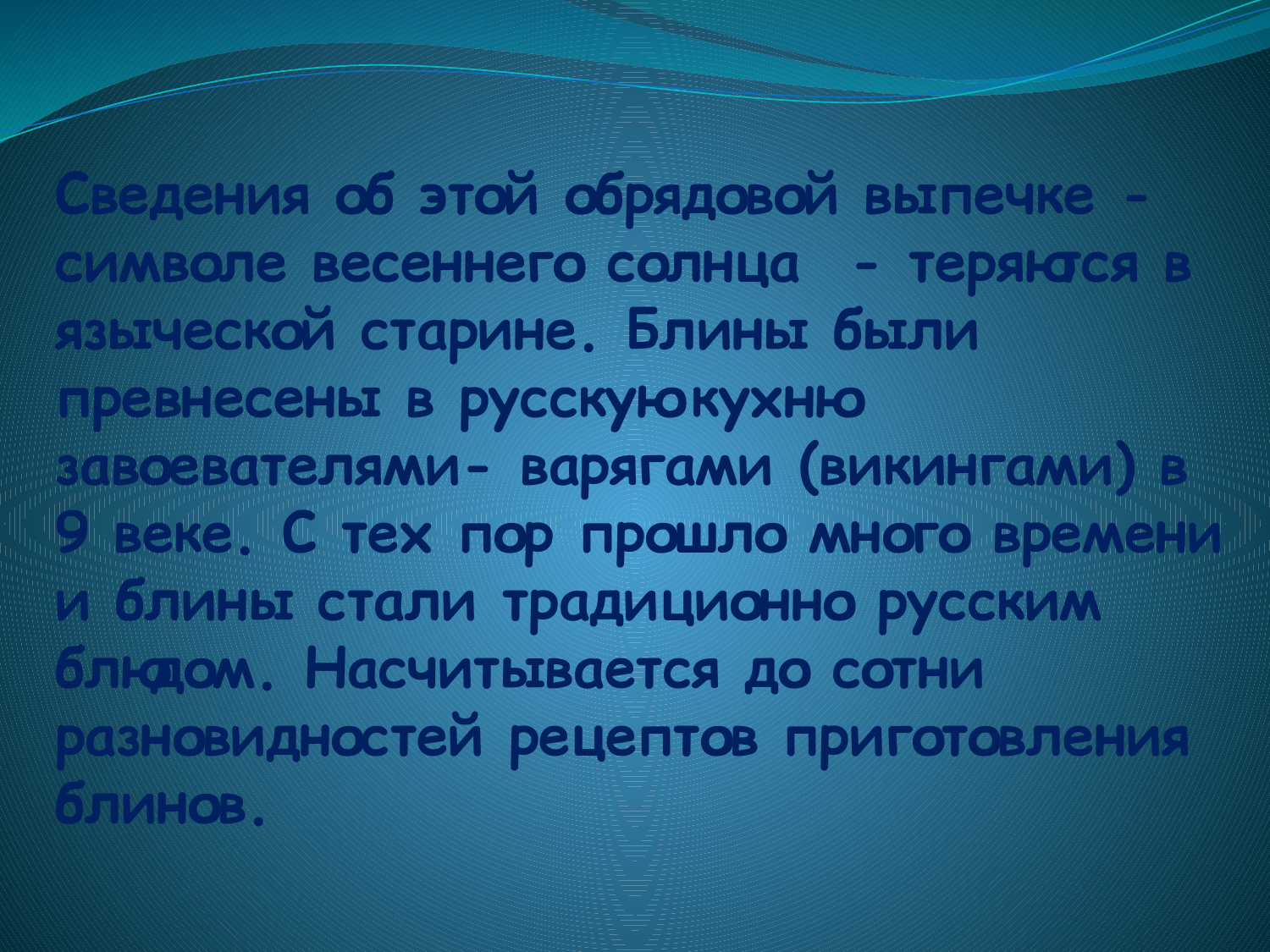

# Сведения об этой обрядовой выпечке - символе весеннего солнца  - теряются в языческой старине. Блины были превнесены в русскую кухню завоевателями- варягами (викингами) в 9 веке. С тех пор прошло много времени и блины стали традиционно русским блюдом. Насчитывается до сотни разновидностей рецептов приготовления блинов.